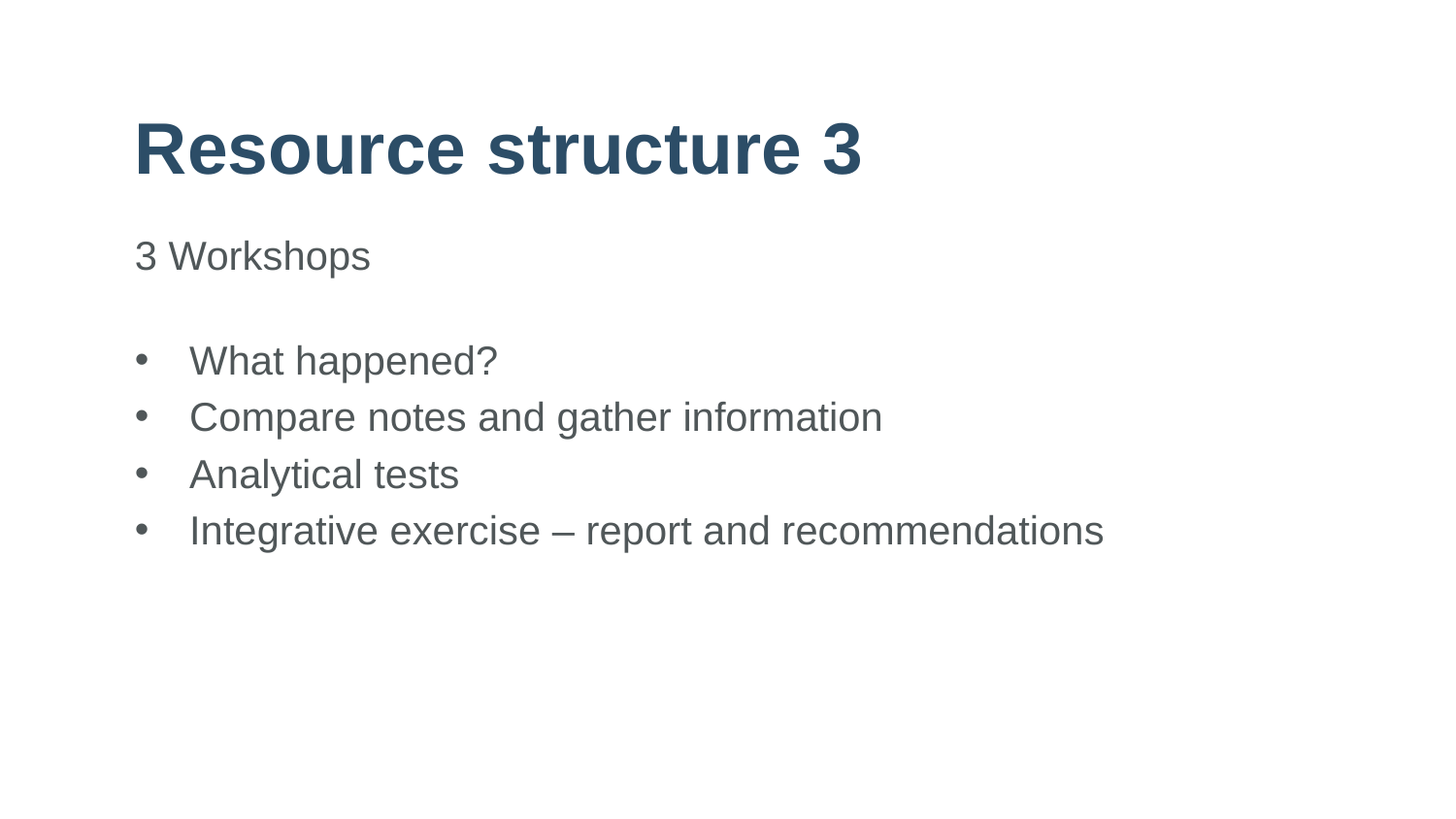

# Resource structure 3
3 Workshops
What happened?
Compare notes and gather information
Analytical tests
Integrative exercise – report and recommendations